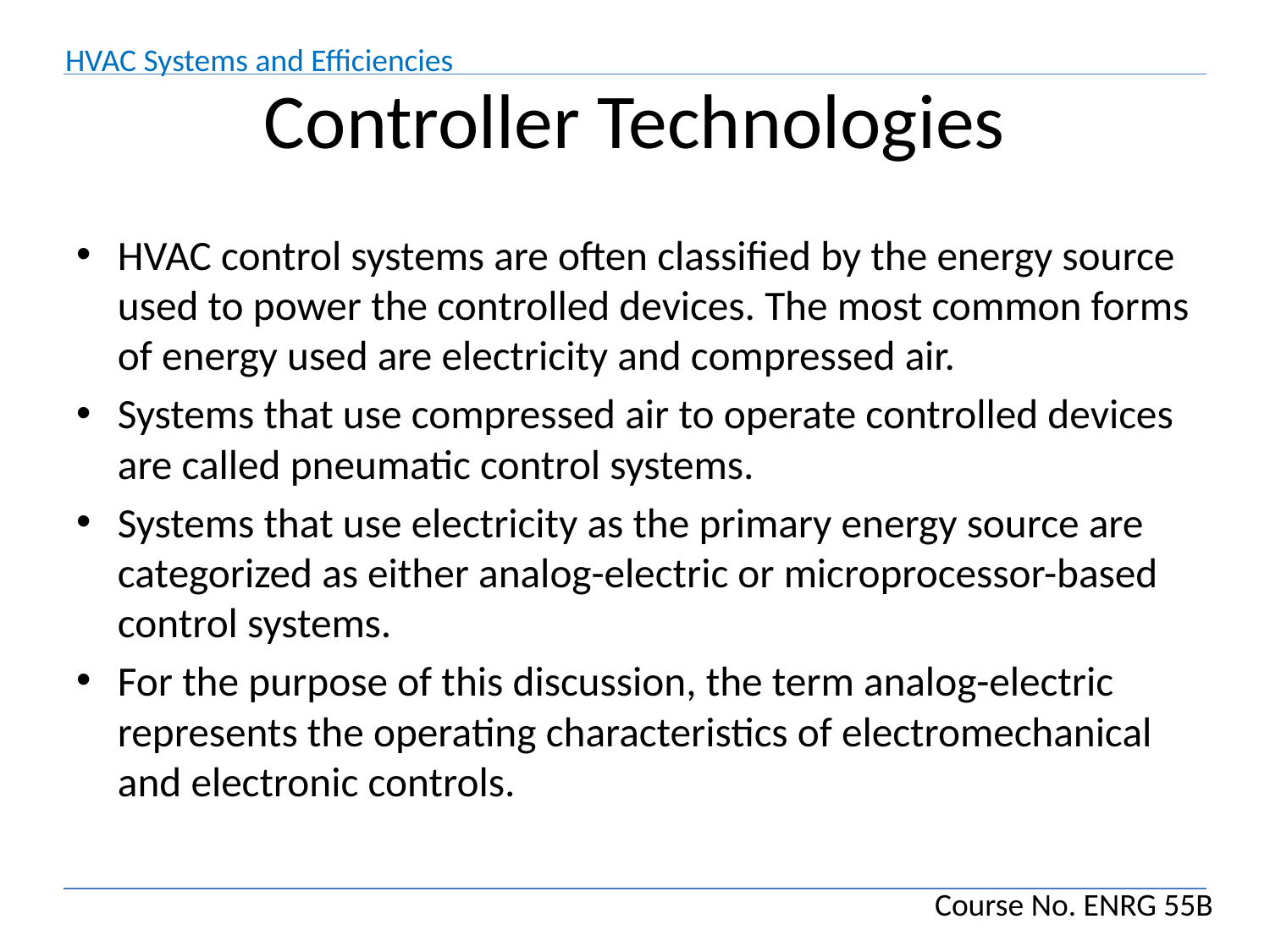

# Controller Technologies
HVAC control systems are often classified by the energy source used to power the controlled devices. The most common forms of energy used are electricity and compressed air.
Systems that use compressed air to operate controlled devices are called pneumatic control systems.
Systems that use electricity as the primary energy source are categorized as either analog-electric or microprocessor-based control systems.
For the purpose of this discussion, the term analog-electric represents the operating characteristics of electromechanical and electronic controls.